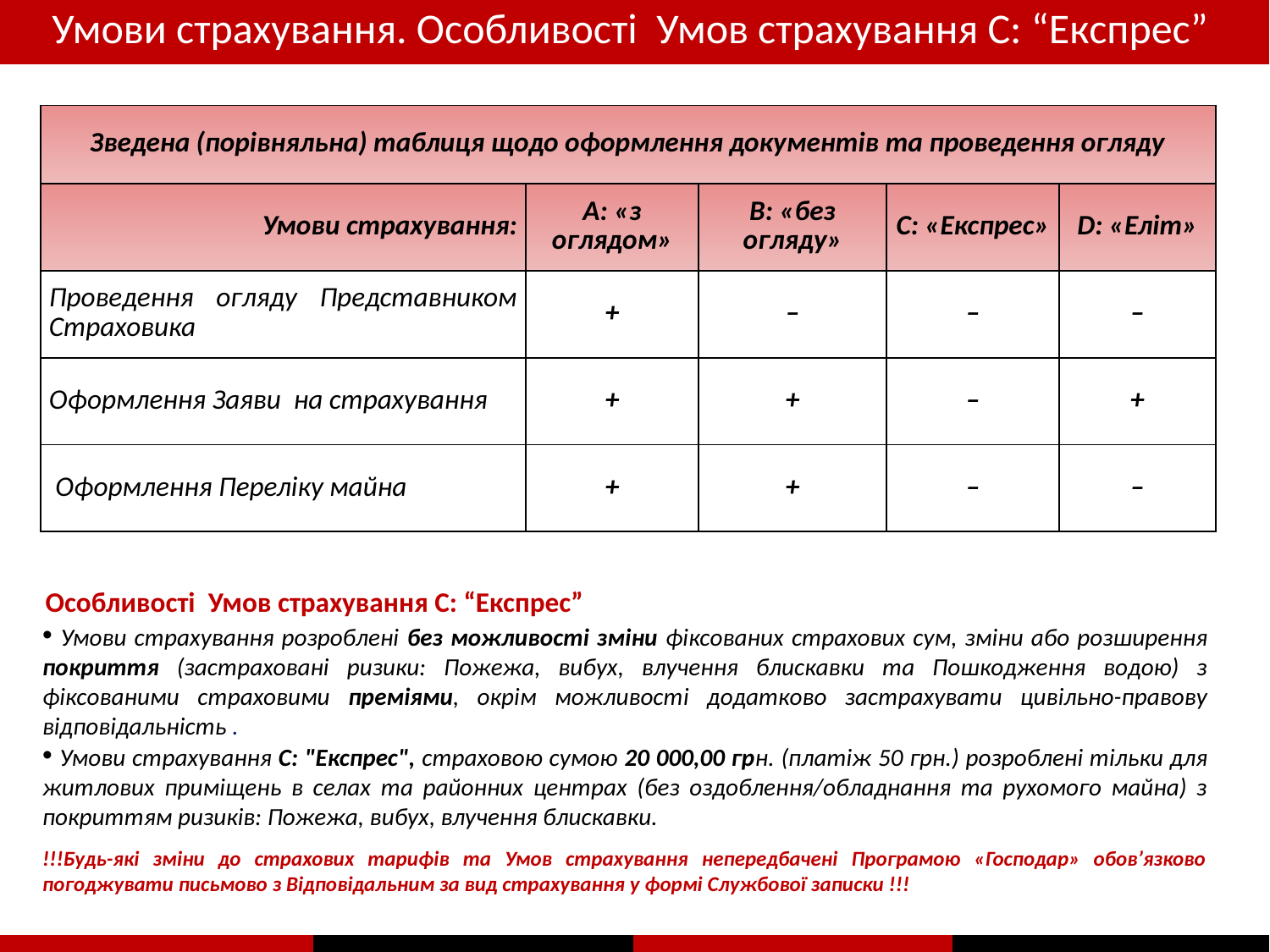

# Умови страхування. Особливості  Умов страхування С: “Експрес”
| Зведена (порівняльна) таблиця щодо оформлення документів та проведення огляду |  |  |  |  |
| --- | --- | --- | --- | --- |
| Умови страхування: | А: «з оглядом» | В: «без огляду» | C: «Експрес» | D: «Еліт» |
| Проведення огляду Представником Страховика | + | – | – | – |
| Оформлення Заяви на страхування | + | + | – | + |
| Оформлення Переліку майна | + | + | – | – |

Особливості  Умов страхування С: “Експрес”
 Умови страхування розроблені без можливості зміни фіксованих страхових сум, зміни або розширення покриття (застраховані ризики: Пожежа, вибух, влучення блискавки та Пошкодження водою) з фіксованими страховими преміями, окрім можливості додатково застрахувати цивільно-правову відповідальність .
 Умови страхування С: "Експрес", страховою сумою 20 000,00 грн. (платіж 50 грн.) розроблені тільки для житлових приміщень в селах та районних центрах (без оздоблення/обладнання та рухомого майна) з покриттям ризиків: Пожежа, вибух, влучення блискавки.
!!!Будь-які зміни до страхових тарифів та Умов страхування непередбачені Програмою «Господар» обов’язково погоджувати письмово з Відповідальним за вид страхування у формі Службової записки !!!